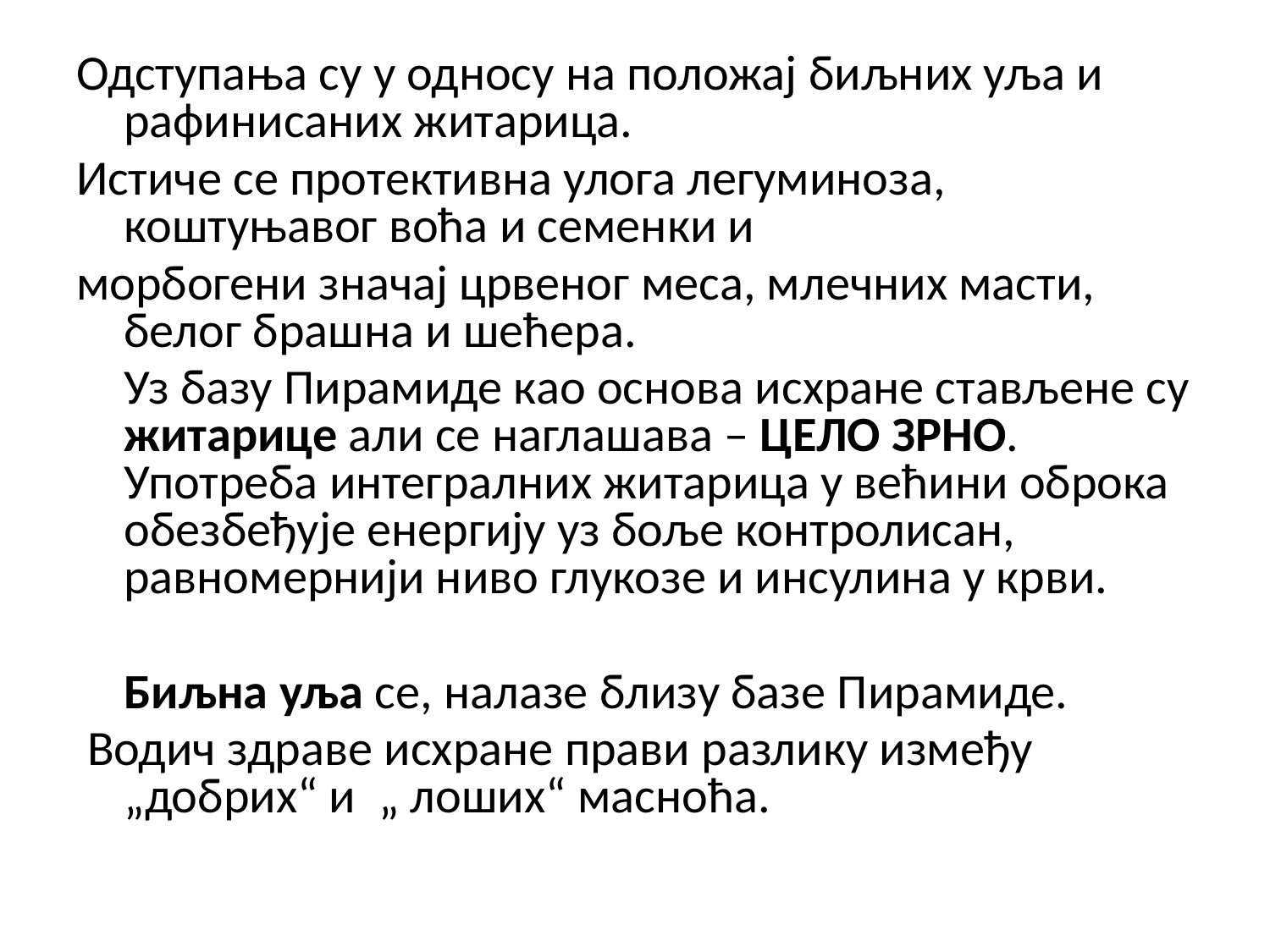

Одступања су у односу на положај биљних уља и рафинисаних житарица.
Истиче се протективна улога легуминоза, коштуњавог воћа и семенки и
морбогени значај црвеног меса, млечних масти, белог брашна и шећера.
	Уз базу Пирамиде као основа исхране стављене су житарице али се наглашава – ЦЕЛО ЗРНО. Употреба интегралних житарица у већини оброка обезбеђује енергију уз боље контролисан, равномернији ниво глукозе и инсулина у крви.

	Биљна уља се, налазе близу базе Пирамиде.
 Водич здраве исхране прави разлику између „добрих“ и  „ лоших“ масноћа.